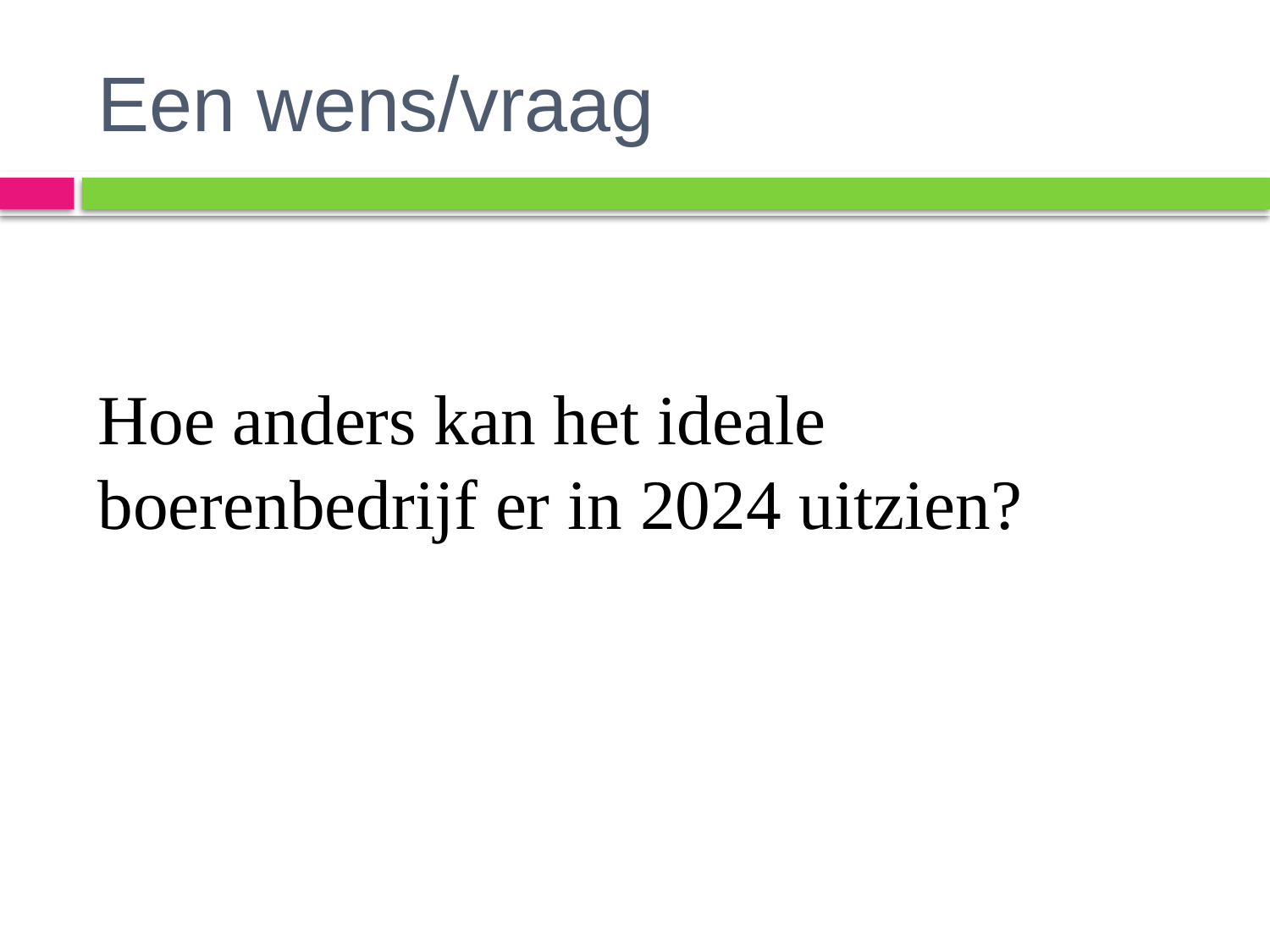

# Een wens/vraag
Hoe anders kan het ideale boerenbedrijf er in 2024 uitzien?